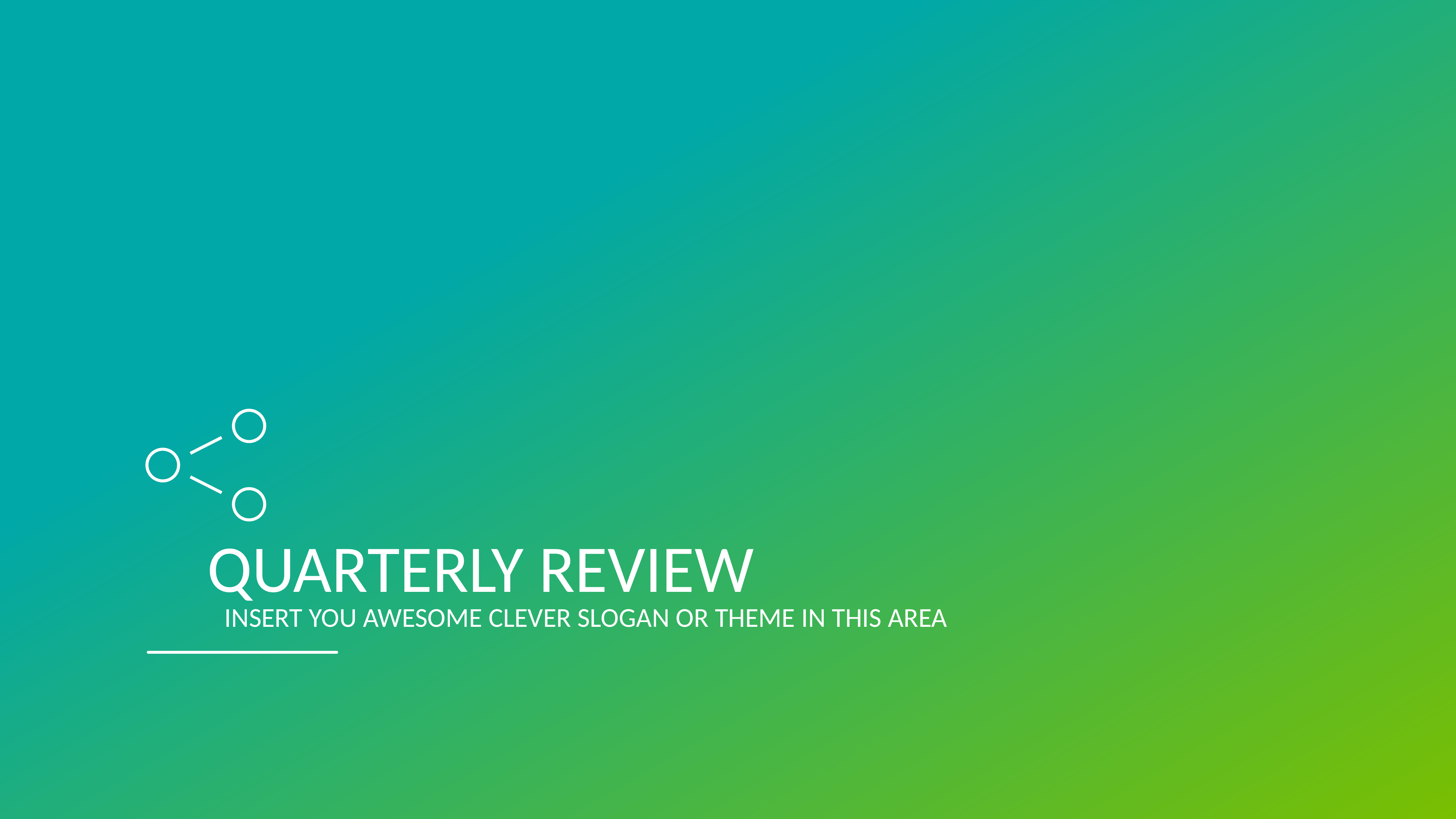

QUARTERLY REVIEW
INSERT YOU AWESOME CLEVER SLOGAN OR THEME IN THIS AREA